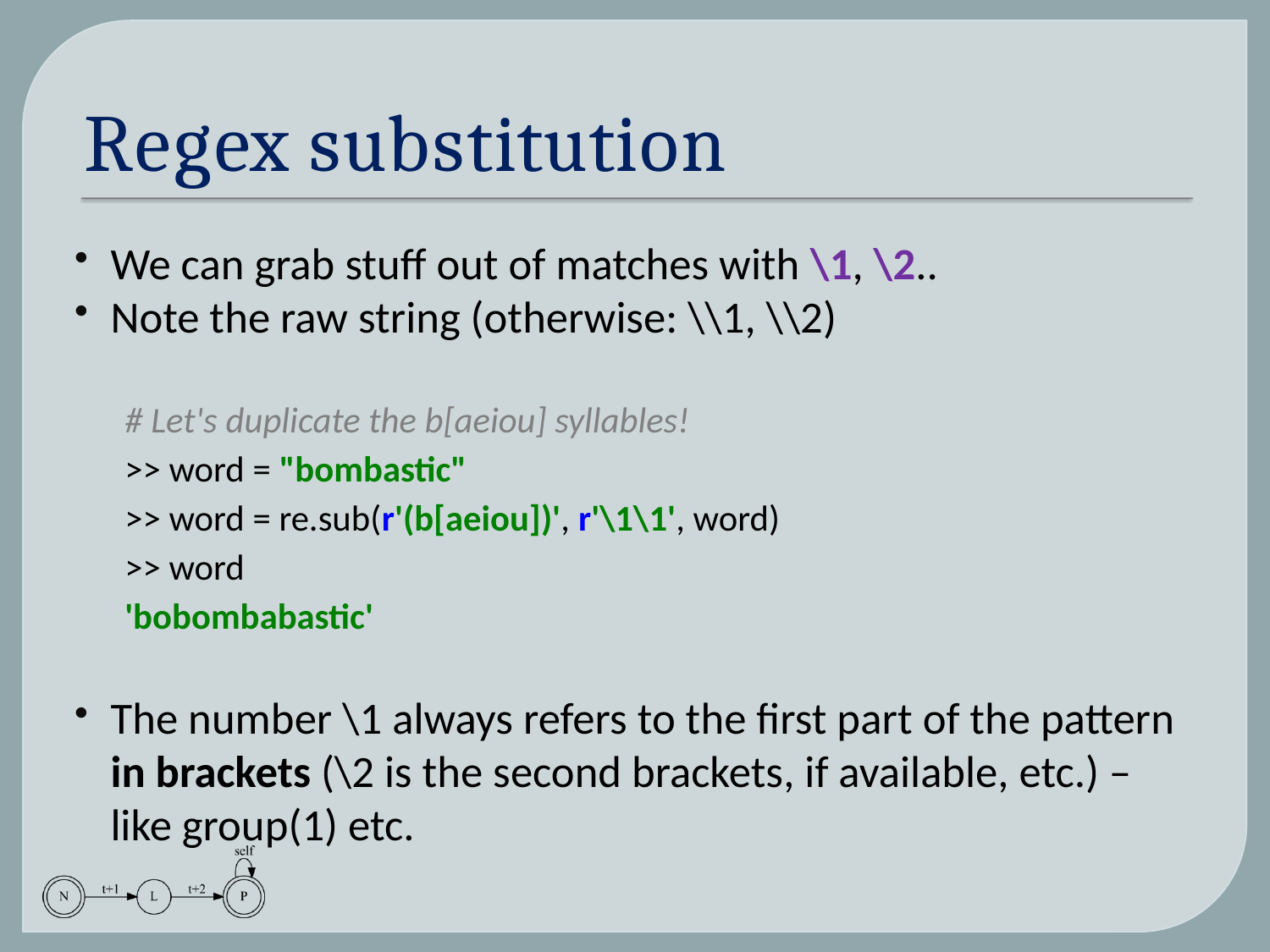

# Regex substitution
We can grab stuff out of matches with \1, \2..
Note the raw string (otherwise: \\1, \\2)

# Let's duplicate the b[aeiou] syllables!
>> word = "bombastic"
>> word = re.sub(r'(b[aeiou])', r'\1\1', word)
>> word
'bobombabastic'

The number \1 always refers to the first part of the pattern in brackets (\2 is the second brackets, if available, etc.) – like group(1) etc.